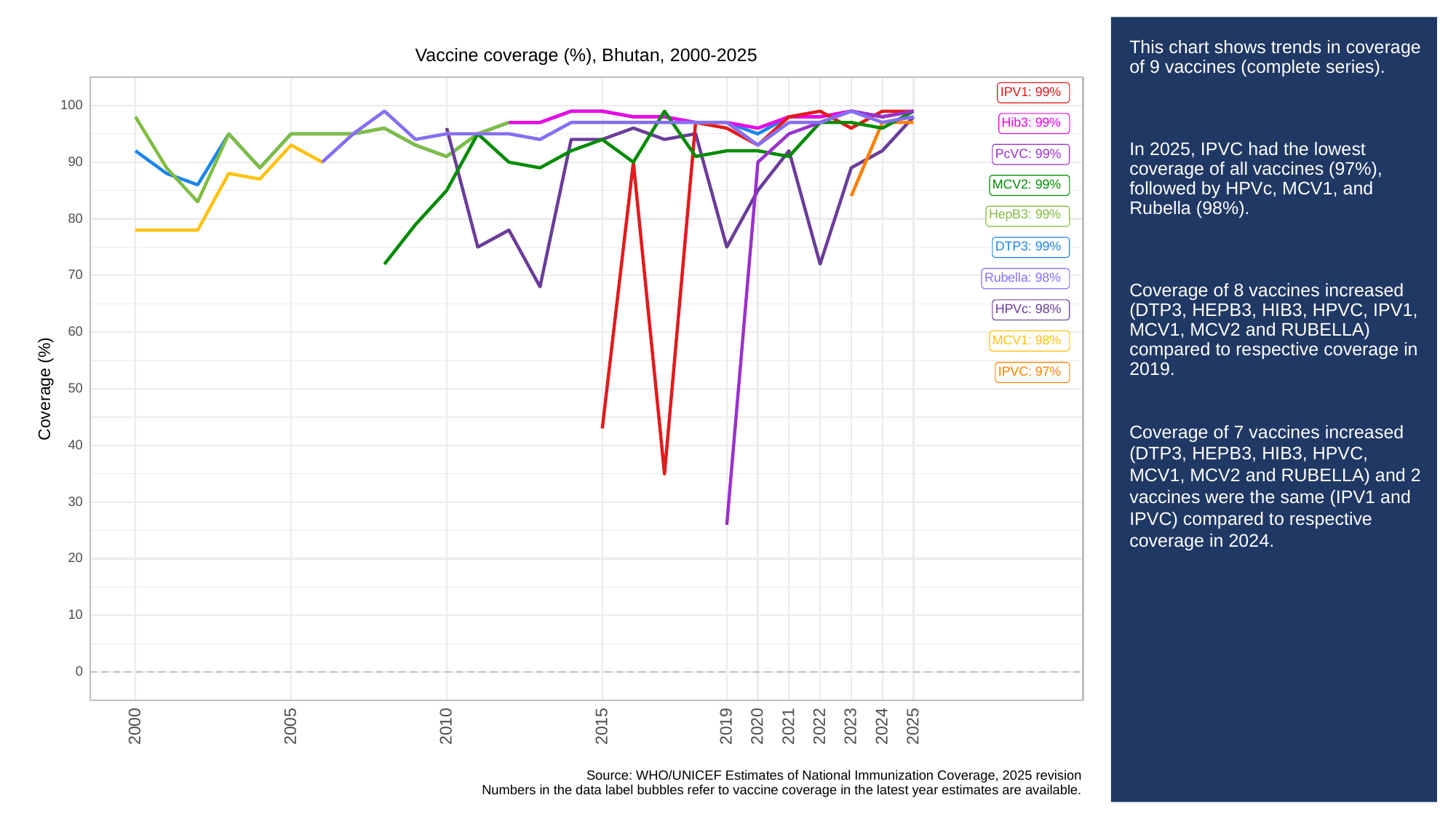

# This chart shows trends in coverage of 9 vaccines (complete series).

In 2025, IPVC had the lowest coverage of all vaccines (97%), followed by HPVc, MCV1, and Rubella (98%).

Coverage of 8 vaccines increased (DTP3, HEPB3, HIB3, HPVC, IPV1, MCV1, MCV2 and RUBELLA) compared to respective coverage in 2019.

Coverage of 7 vaccines increased (DTP3, HEPB3, HIB3, HPVC, MCV1, MCV2 and RUBELLA) and 2 vaccines were the same (IPV1 and IPVC) compared to respective coverage in 2024.

Vaccine coverage (%), Bhutan, 2000-2025

IPV1: 99%

100

Hib3: 99%

PcVC: 99%
90

MCV2: 99%

HepB3: 99%
80

DTP3: 99%

70
Rubella: 98%

HPVc: 98%
60

MCV1: 98%

IPVC: 97%
Coverage (%)
50

40

30

20

10

0

2023
2000
2005
2010
2015
2019
2020
2021
2022
2024
2025
Source: WHO/UNICEF Estimates of National Immunization Coverage, 2025 revision
Numbers in the data label bubbles refer to vaccine coverage in the latest year estimates are available.